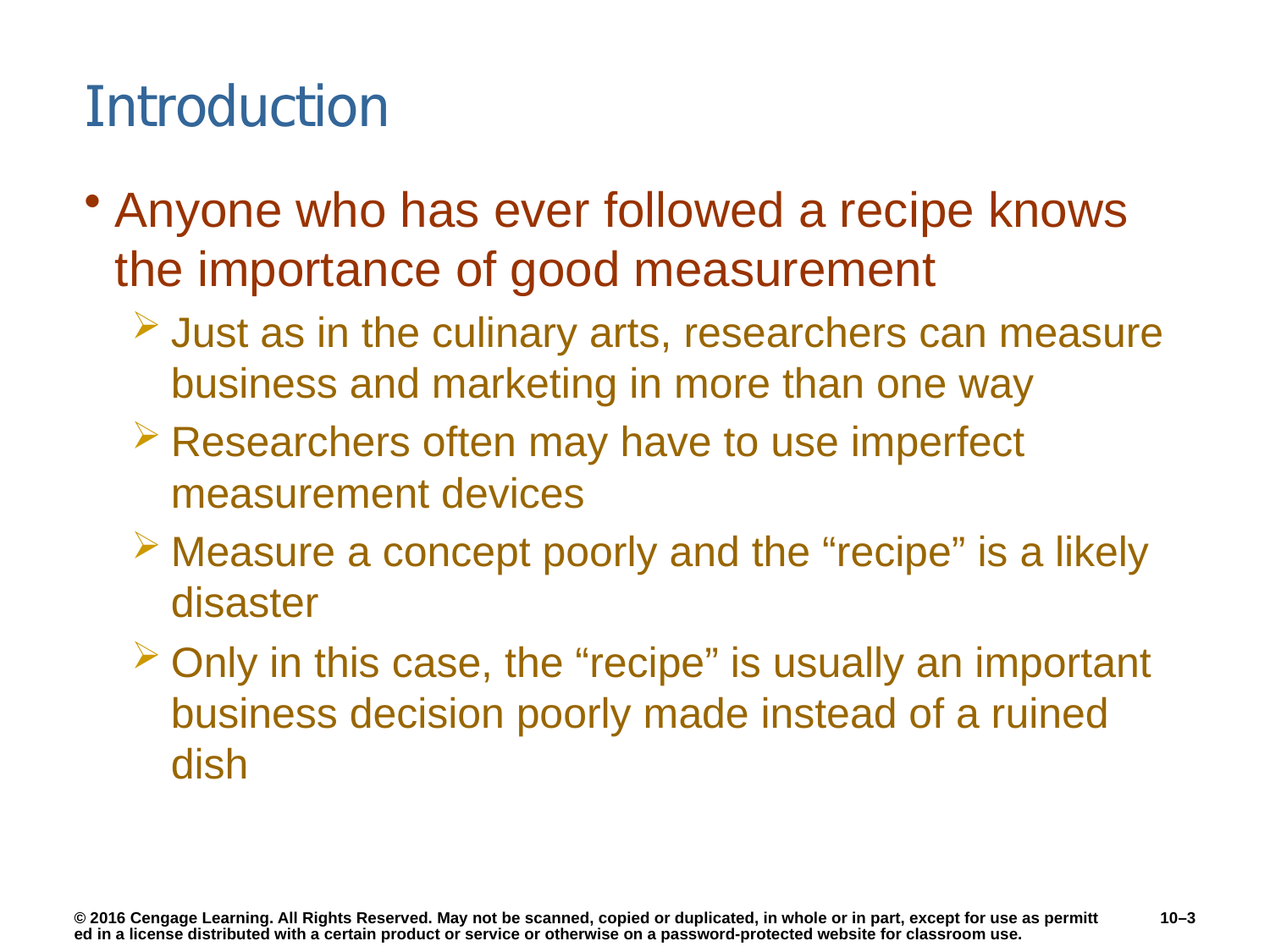

# Introduction
Anyone who has ever followed a recipe knows the importance of good measurement
Just as in the culinary arts, researchers can measure business and marketing in more than one way
Researchers often may have to use imperfect measurement devices
Measure a concept poorly and the “recipe” is a likely disaster
Only in this case, the “recipe” is usually an important business decision poorly made instead of a ruined dish

10–3
© 2016 Cengage Learning. All Rights Reserved. May not be scanned, copied or duplicated, in whole or in part, except for use as permitted in a license distributed with a certain product or service or otherwise on a password-protected website for classroom use.